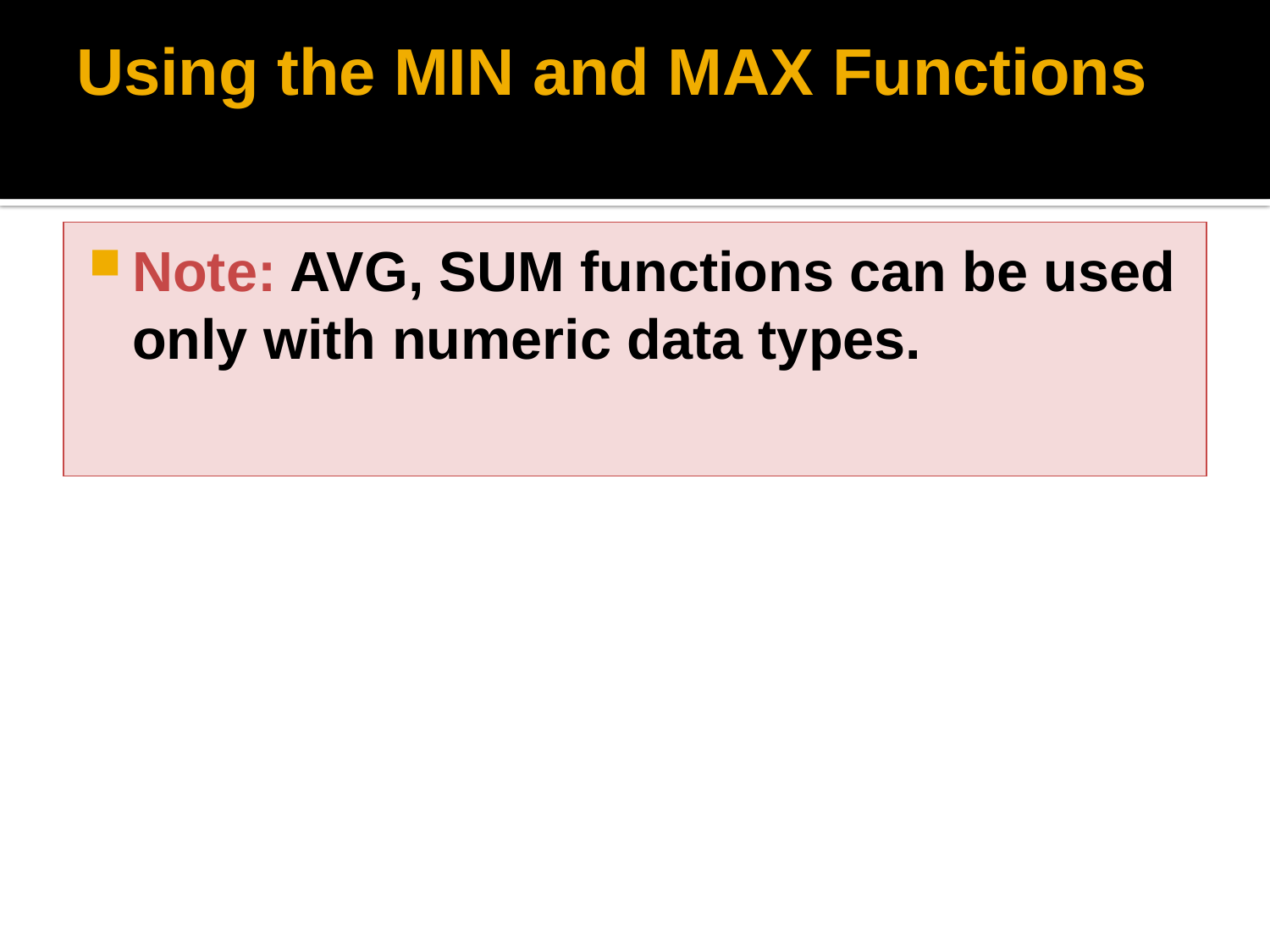

# Using the MIN and MAX Functions
Note: AVG, SUM functions can be used only with numeric data types.